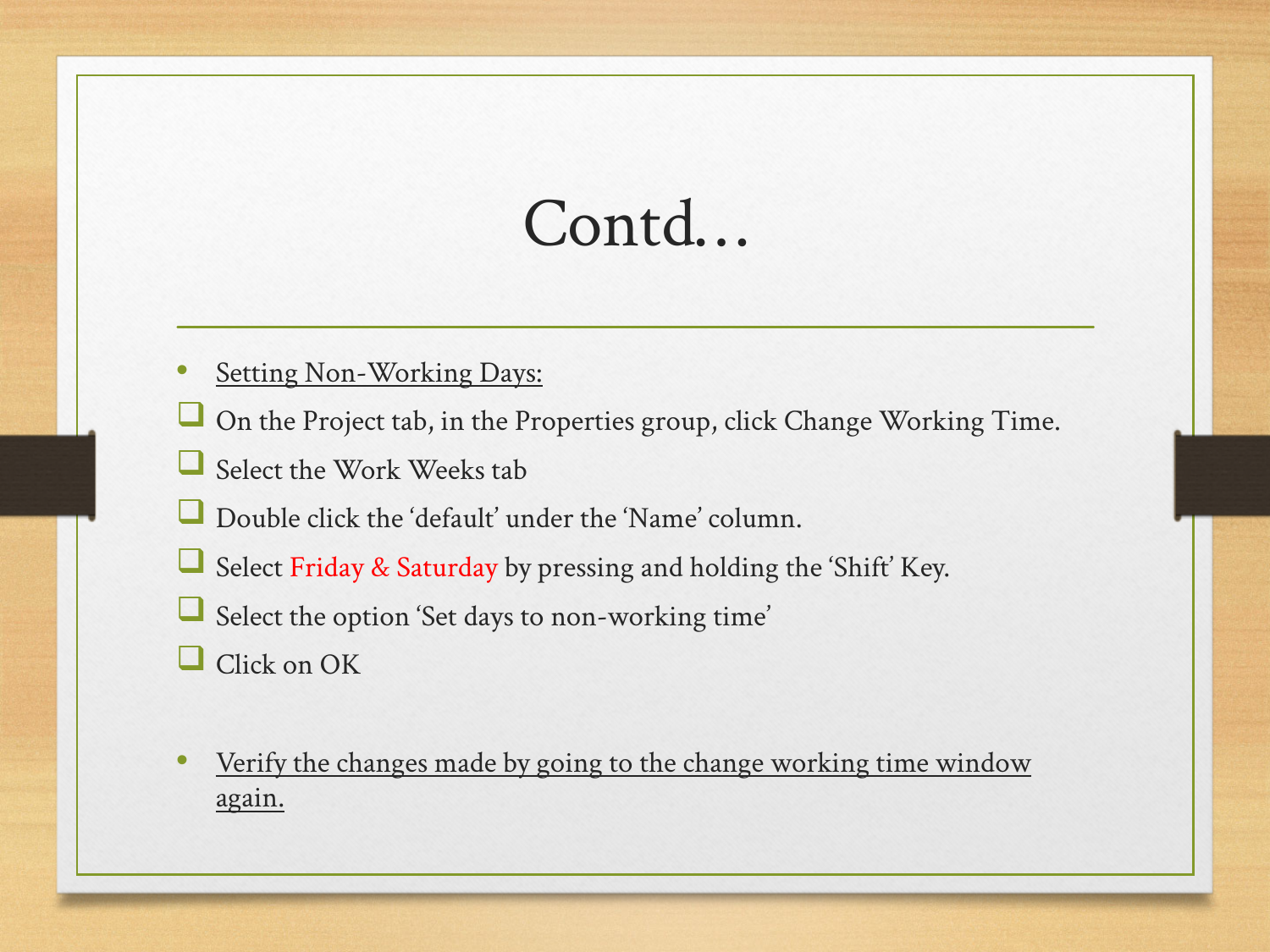

# Contd…
Setting Non-Working Days:
On the Project tab, in the Properties group, click Change Working Time.
Select the Work Weeks tab
Double click the ‘default’ under the ‘Name’ column.
Select Friday & Saturday by pressing and holding the ‘Shift’ Key.
Select the option ‘Set days to non-working time’
Click on OK

Verify the changes made by going to the change working time window again.